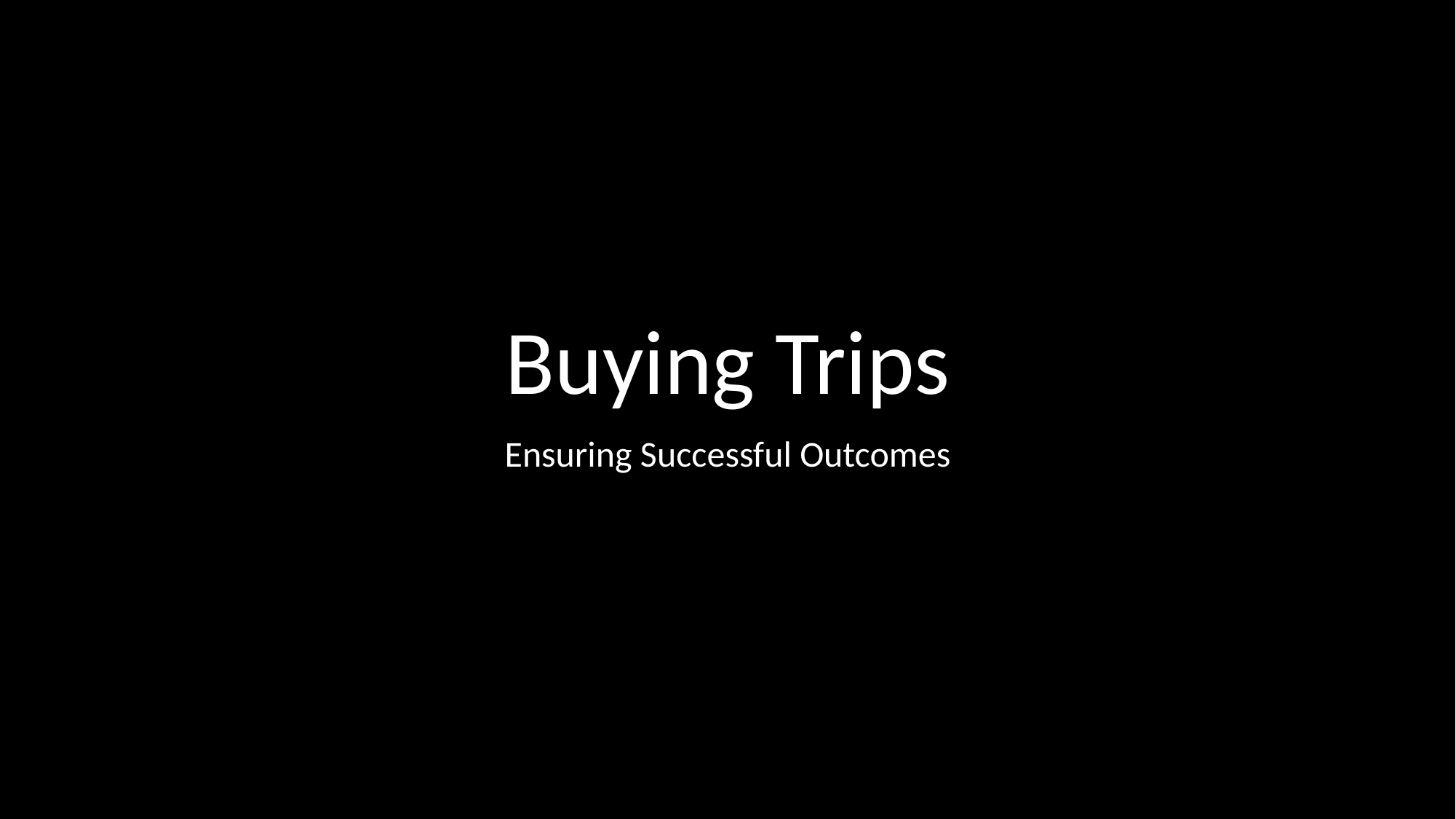

# Buying Trips
This is off slide content
Ensuring Successful Outcomes